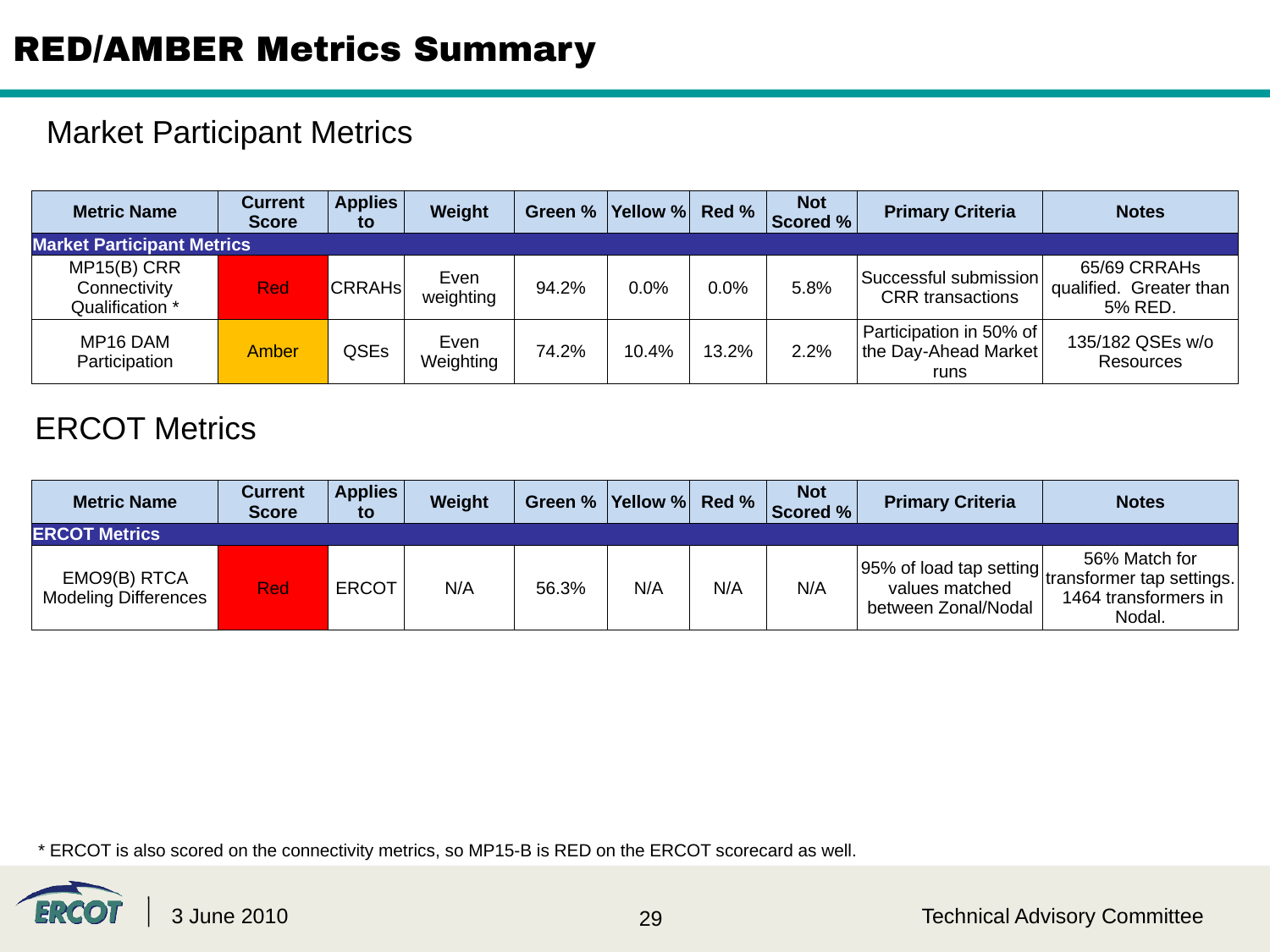

# RED/AMBER Metrics Summary
Market Participant Metrics
| Metric Name | Current Score | Applies to | Weight | Green % | Yellow % | Red % | Not Scored % | Primary Criteria | Notes |
| --- | --- | --- | --- | --- | --- | --- | --- | --- | --- |
| Market Participant Metrics |  |  |  |  |  |  |  |  |  |
| MP15(B) CRR Connectivity Qualification \* | Red | CRRAHs | Even weighting | 94.2% | 0.0% | 0.0% | 5.8% | Successful submission CRR transactions | 65/69 CRRAHs qualified. Greater than 5% RED. |
| MP16 DAM Participation | Amber | QSEs | Even Weighting | 74.2% | 10.4% | 13.2% | 2.2% | Participation in 50% of the Day-Ahead Market runs | 135/182 QSEs w/o Resources |
ERCOT Metrics
| Metric Name | Current Score | Applies to | Weight | Green % | Yellow % | Red % | Not Scored % | Primary Criteria | Notes |
| --- | --- | --- | --- | --- | --- | --- | --- | --- | --- |
| ERCOT Metrics |  |  |  |  |  |  |  |  |  |
| EMO9(B) RTCA Modeling Differences | Red | ERCOT | N/A | 56.3% | N/A | N/A | N/A | 95% of load tap setting values matched between Zonal/Nodal | 56% Match for transformer tap settings. 1464 transformers in Nodal. |
* ERCOT is also scored on the connectivity metrics, so MP15-B is RED on the ERCOT scorecard as well.
3 June 2010
Technical Advisory Committee